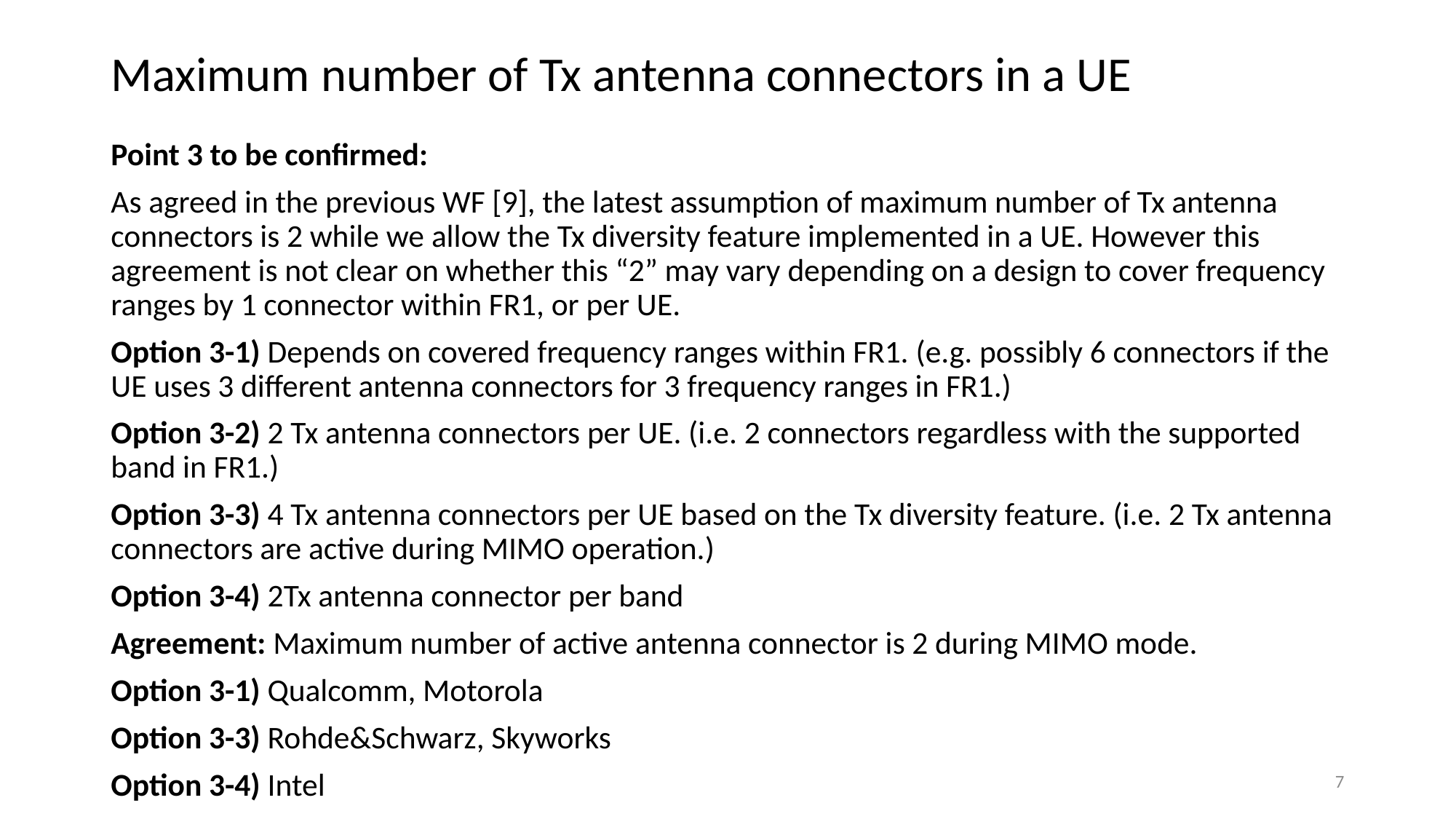

# Maximum number of Tx antenna connectors in a UE
Point 3 to be confirmed:
As agreed in the previous WF [9], the latest assumption of maximum number of Tx antenna connectors is 2 while we allow the Tx diversity feature implemented in a UE. However this agreement is not clear on whether this “2” may vary depending on a design to cover frequency ranges by 1 connector within FR1, or per UE.
Option 3-1) Depends on covered frequency ranges within FR1. (e.g. possibly 6 connectors if the UE uses 3 different antenna connectors for 3 frequency ranges in FR1.)
Option 3-2) 2 Tx antenna connectors per UE. (i.e. 2 connectors regardless with the supported band in FR1.)
Option 3-3) 4 Tx antenna connectors per UE based on the Tx diversity feature. (i.e. 2 Tx antenna connectors are active during MIMO operation.)
Option 3-4) 2Tx antenna connector per band
Agreement: Maximum number of active antenna connector is 2 during MIMO mode.
Option 3-1) Qualcomm, Motorola
Option 3-3) Rohde&Schwarz, Skyworks
Option 3-4) Intel
7